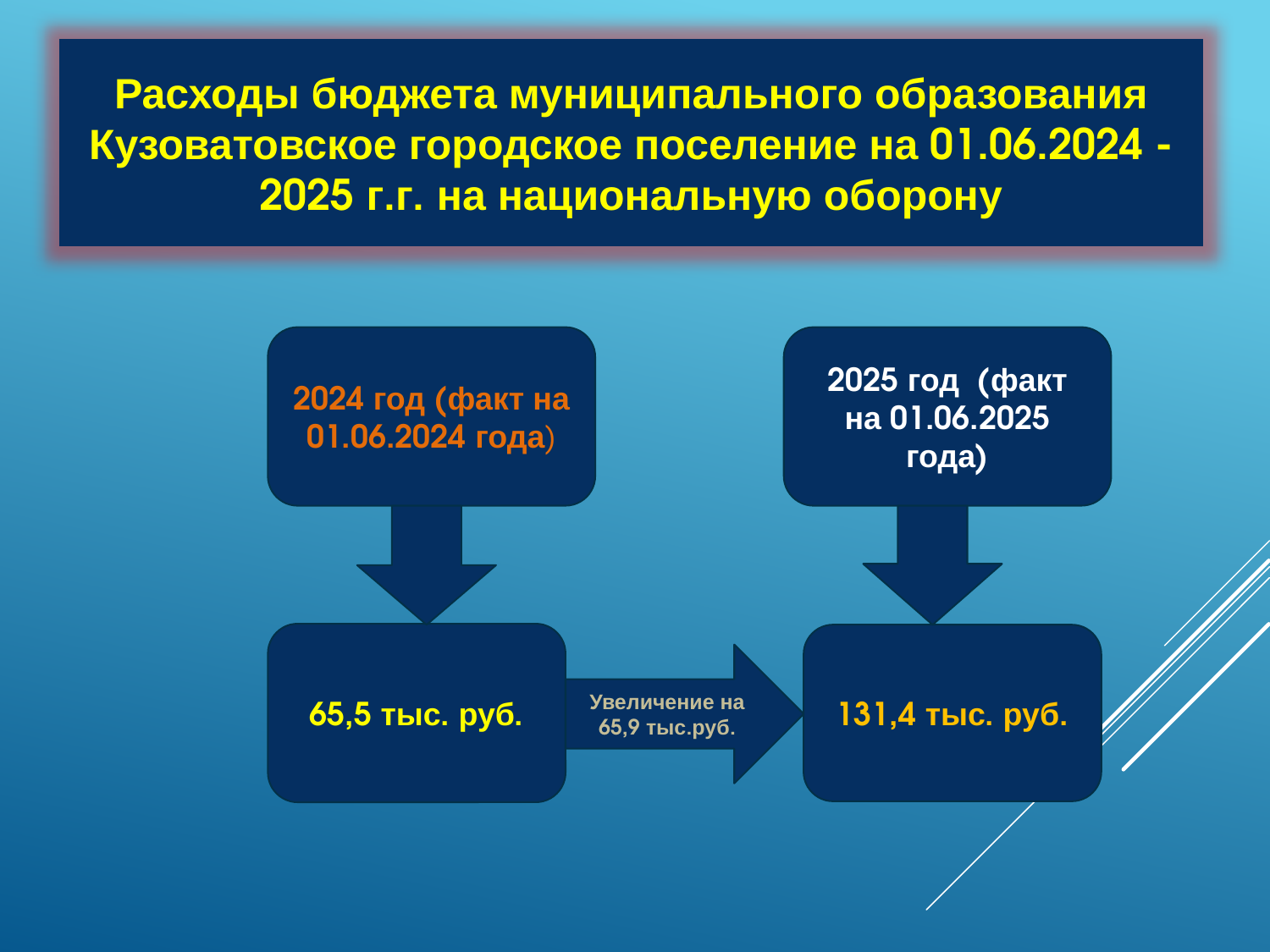

Расходы бюджета муниципального образования Кузоватовское городское поселение на 01.06.2024 -2025 г.г. на национальную оборону
2024 год (факт на 01.06.2024 года)
2025 год  (факт на 01.06.2025 года)

65,5 тыс. руб.
131,4 тыс. руб.
Увеличение на 65,9 тыс.руб.